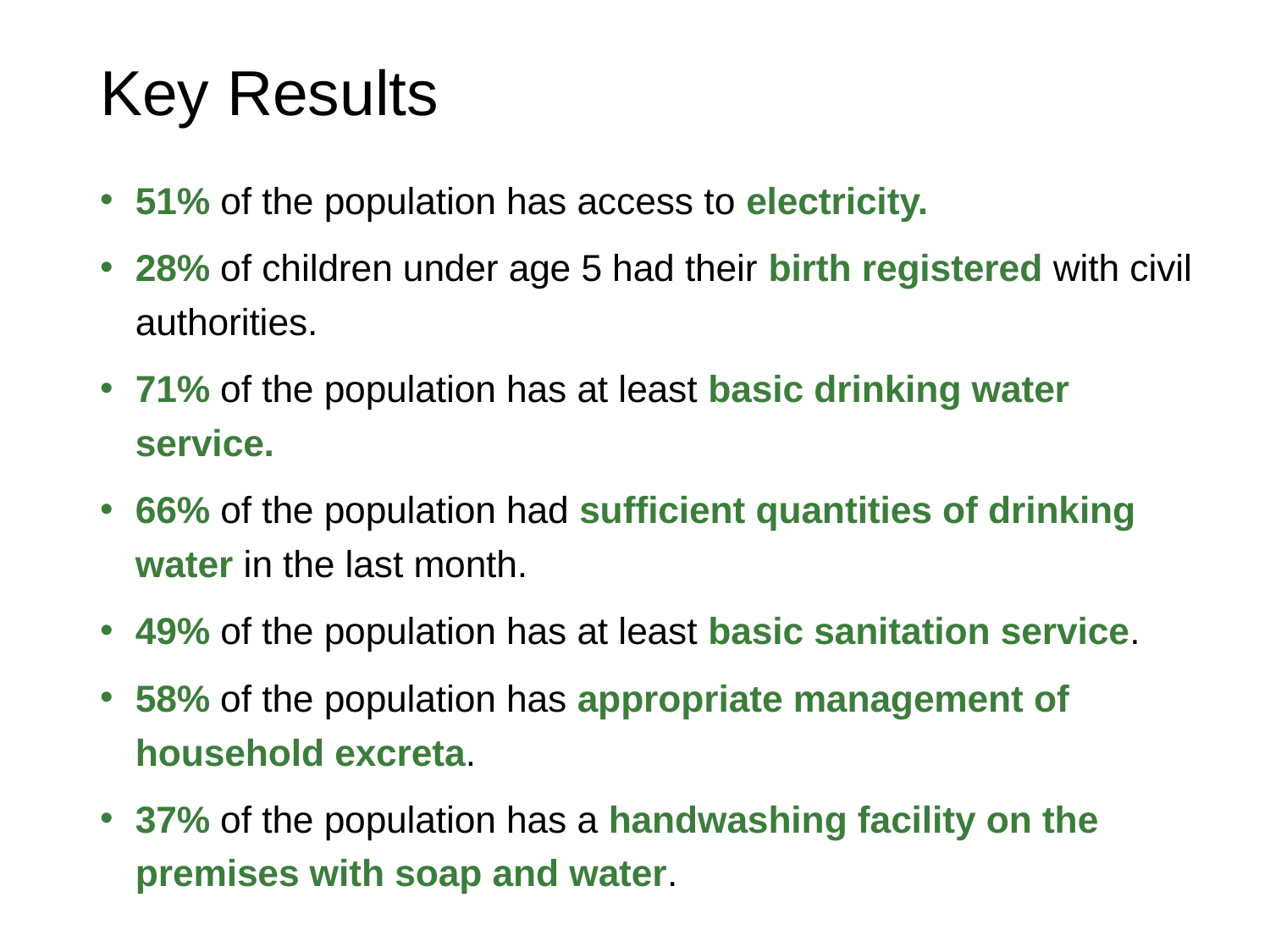

# Key Results
51% of the population has access to electricity.
28% of children under age 5 had their birth registered with civil authorities.
71% of the population has at least basic drinking water service.
66% of the population had sufficient quantities of drinking water in the last month.
49% of the population has at least basic sanitation service.
58% of the population has appropriate management of household excreta.
37% of the population has a handwashing facility on the premises with soap and water.